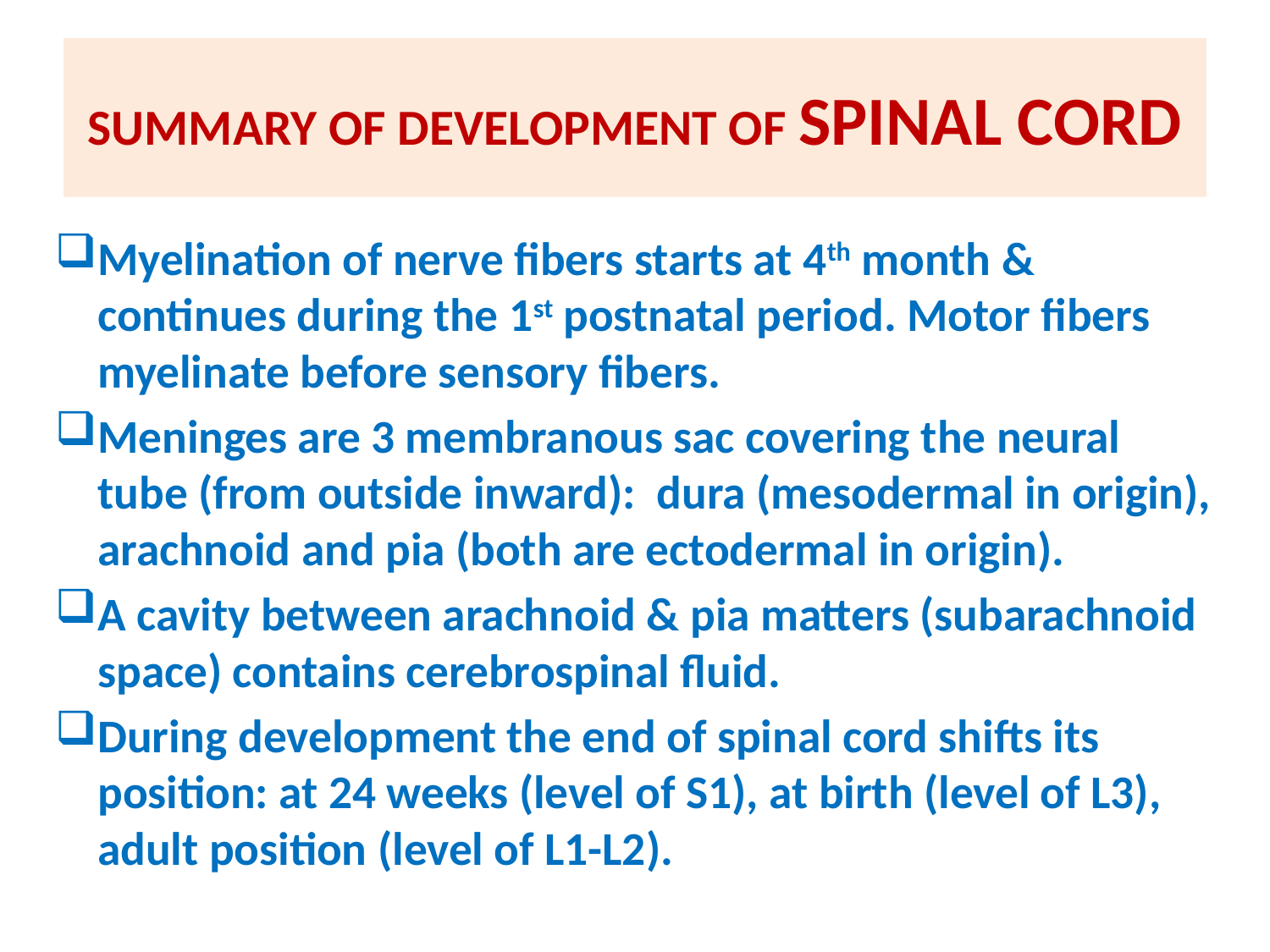

# SUMMARY OF DEVELOPMENT OF SPINAL CORD
Myelination of nerve fibers starts at 4th month & continues during the 1st postnatal period. Motor fibers myelinate before sensory fibers.
Meninges are 3 membranous sac covering the neural tube (from outside inward):  dura (mesodermal in origin), arachnoid and pia (both are ectodermal in origin).
A cavity between arachnoid & pia matters (subarachnoid space) contains cerebrospinal fluid.
During development the end of spinal cord shifts its position: at 24 weeks (level of S1), at birth (level of L3), adult position (level of L1-L2).